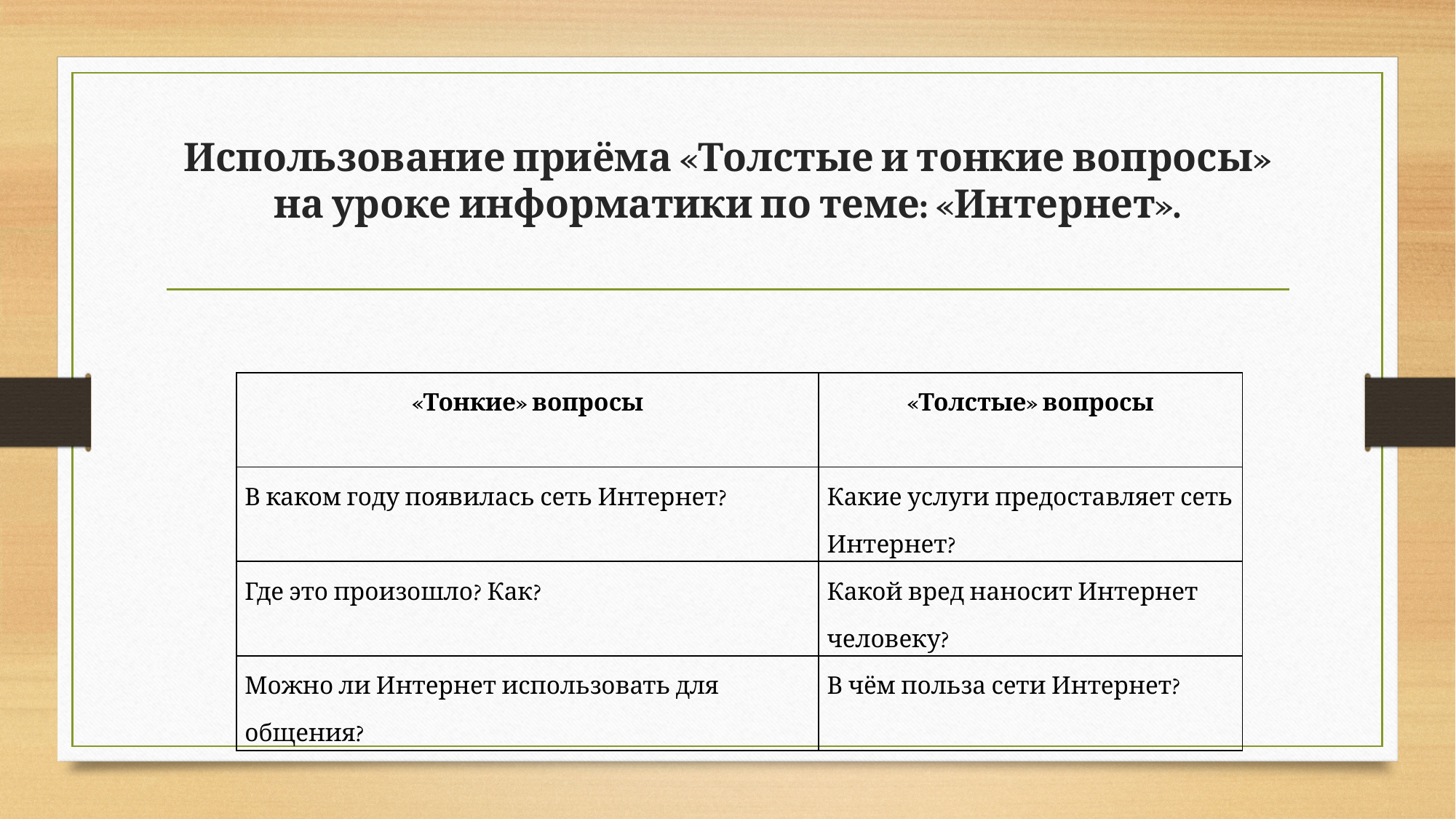

# Использование приёма «Толстые и тонкие вопросы» на уроке информатики по теме: «Интернет».
| «Тонкие» вопросы | «Толстые» вопросы |
| --- | --- |
| В каком году появилась сеть Интернет? | Какие услуги предоставляет сеть Интернет? |
| Где это произошло? Как? | Какой вред наносит Интернет человеку? |
| Можно ли Интернет использовать для общения? | В чём польза сети Интернет? |